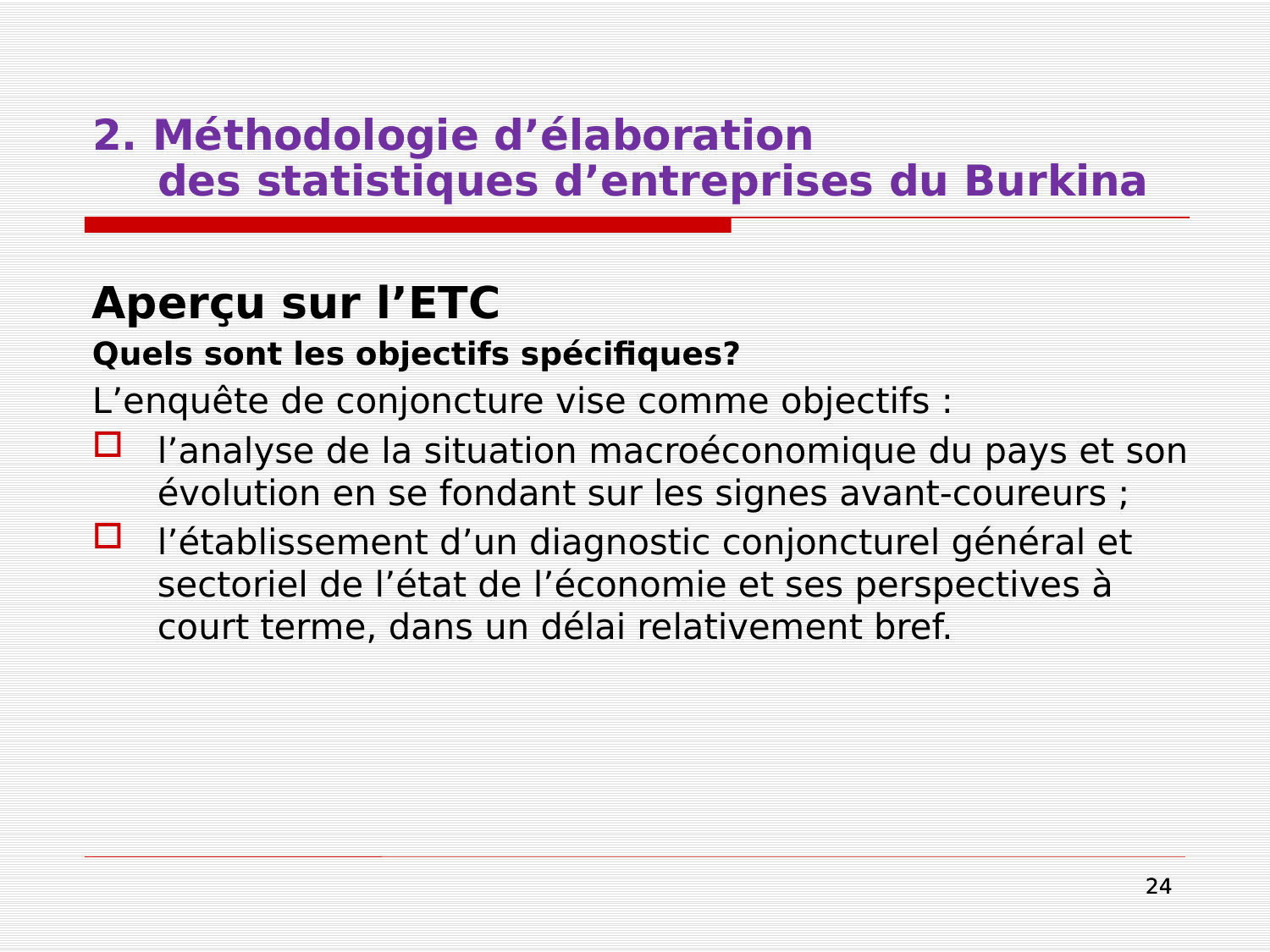

# 2. Méthodologie d’élaboration des statistiques d’entreprises du Burkina
Aperçu sur l’ETC
Quels sont les objectifs spécifiques?
L’enquête de conjoncture vise comme objectifs :
l’analyse de la situation macroéconomique du pays et son évolution en se fondant sur les signes avant-coureurs ;
l’établissement d’un diagnostic conjoncturel général et sectoriel de l’état de l’économie et ses perspectives à court terme, dans un délai relativement bref.

24
24